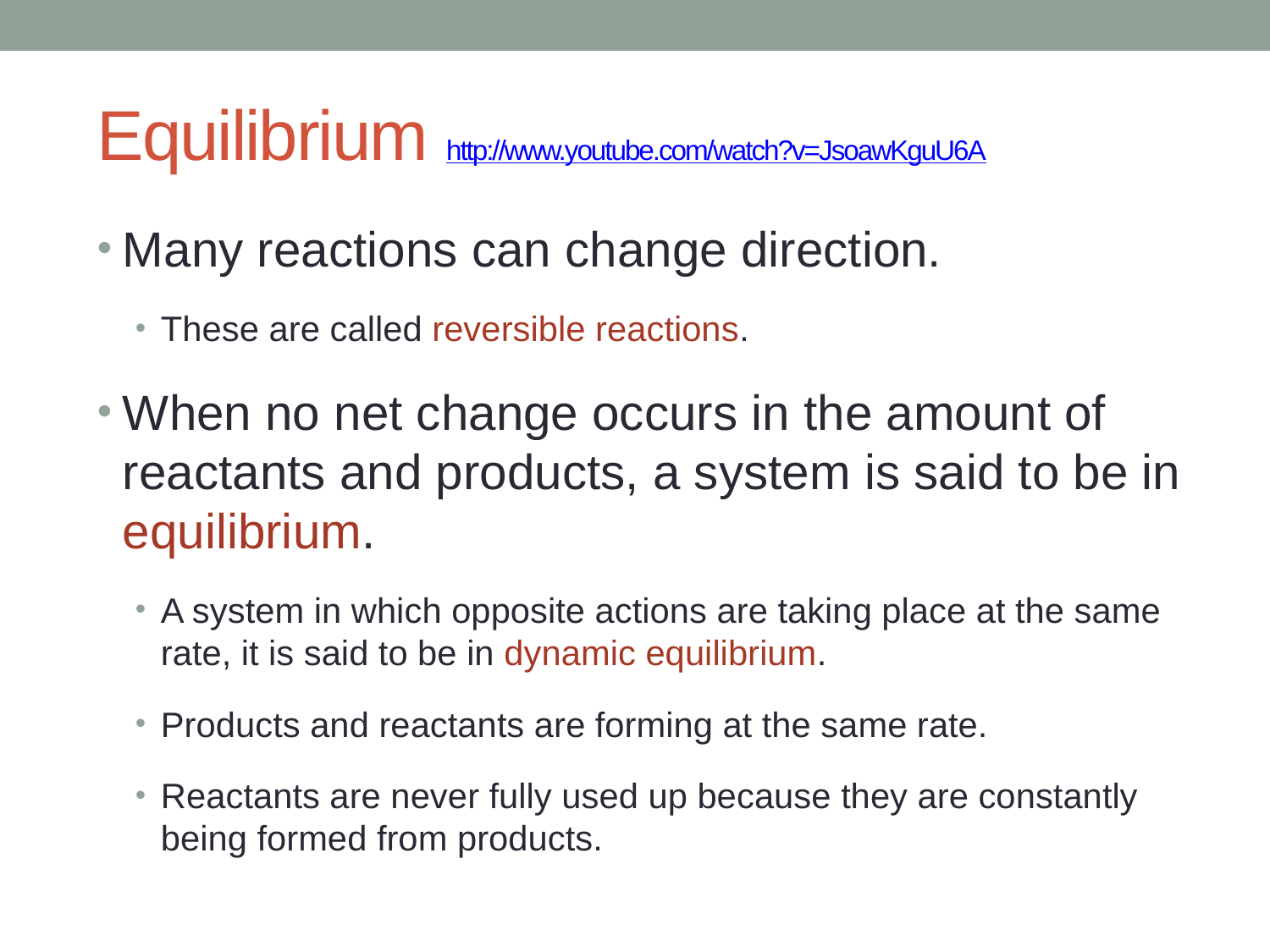

# Equilibrium http://www.youtube.com/watch?v=JsoawKguU6A
Many reactions can change direction.

These are called reversible reactions.

When no net change occurs in the amount of reactants and products, a system is said to be in equilibrium.

A system in which opposite actions are taking place at the same rate, it is said to be in dynamic equilibrium.

Products and reactants are forming at the same rate.

Reactants are never fully used up because they are constantly being formed from products.